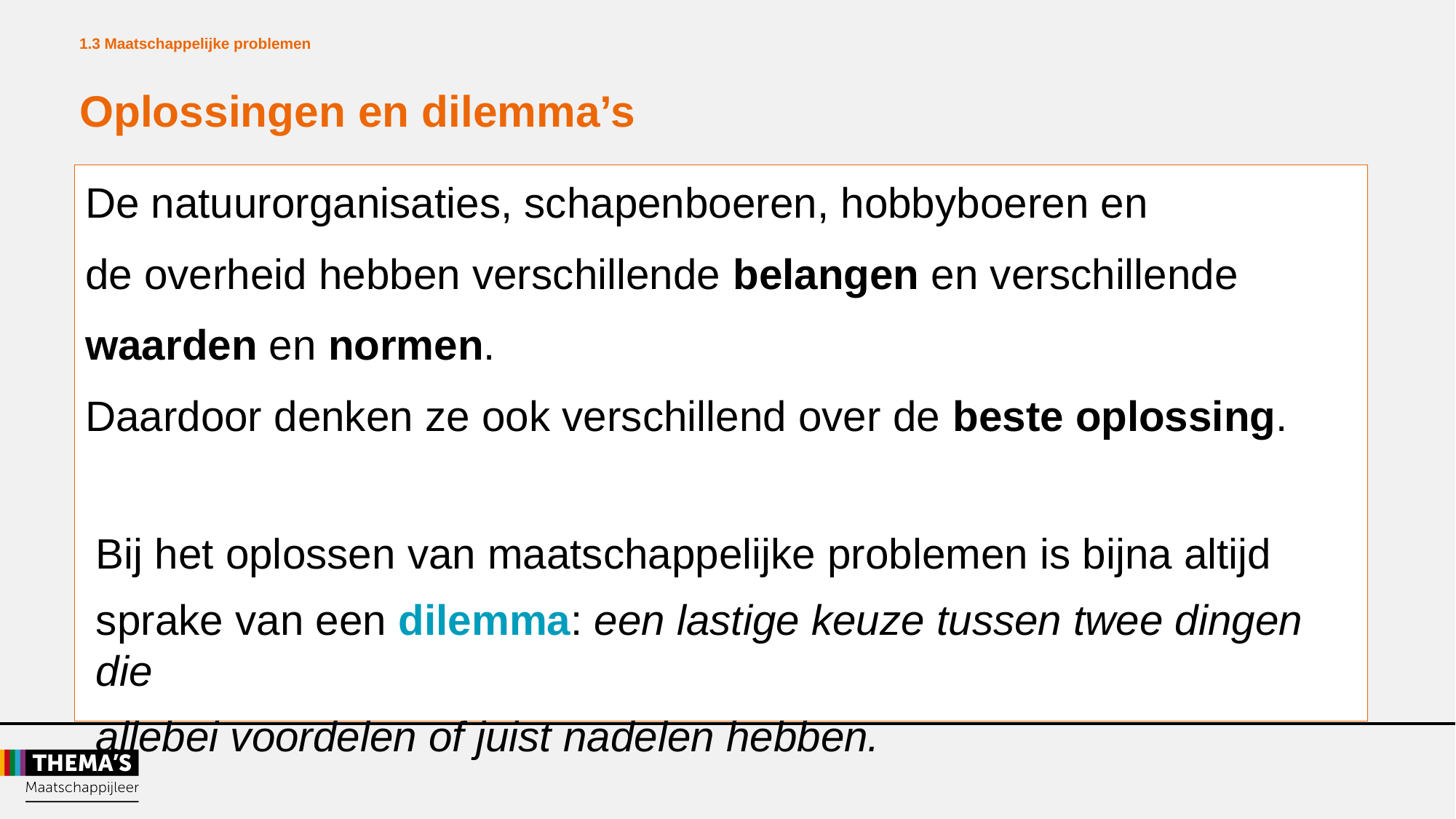

1.3 Maatschappelijke problemen
Oplossingen en dilemma’s
De natuurorganisaties, schapenboeren, hobbyboeren en
de overheid hebben verschillende belangen en verschillende
waarden en normen.
Daardoor denken ze ook verschillend over de beste oplossing.

Bij het oplossen van maatschappelijke problemen is bijna altijd
sprake van een dilemma: een lastige keuze tussen twee dingen die
allebei voordelen of juist nadelen hebben.